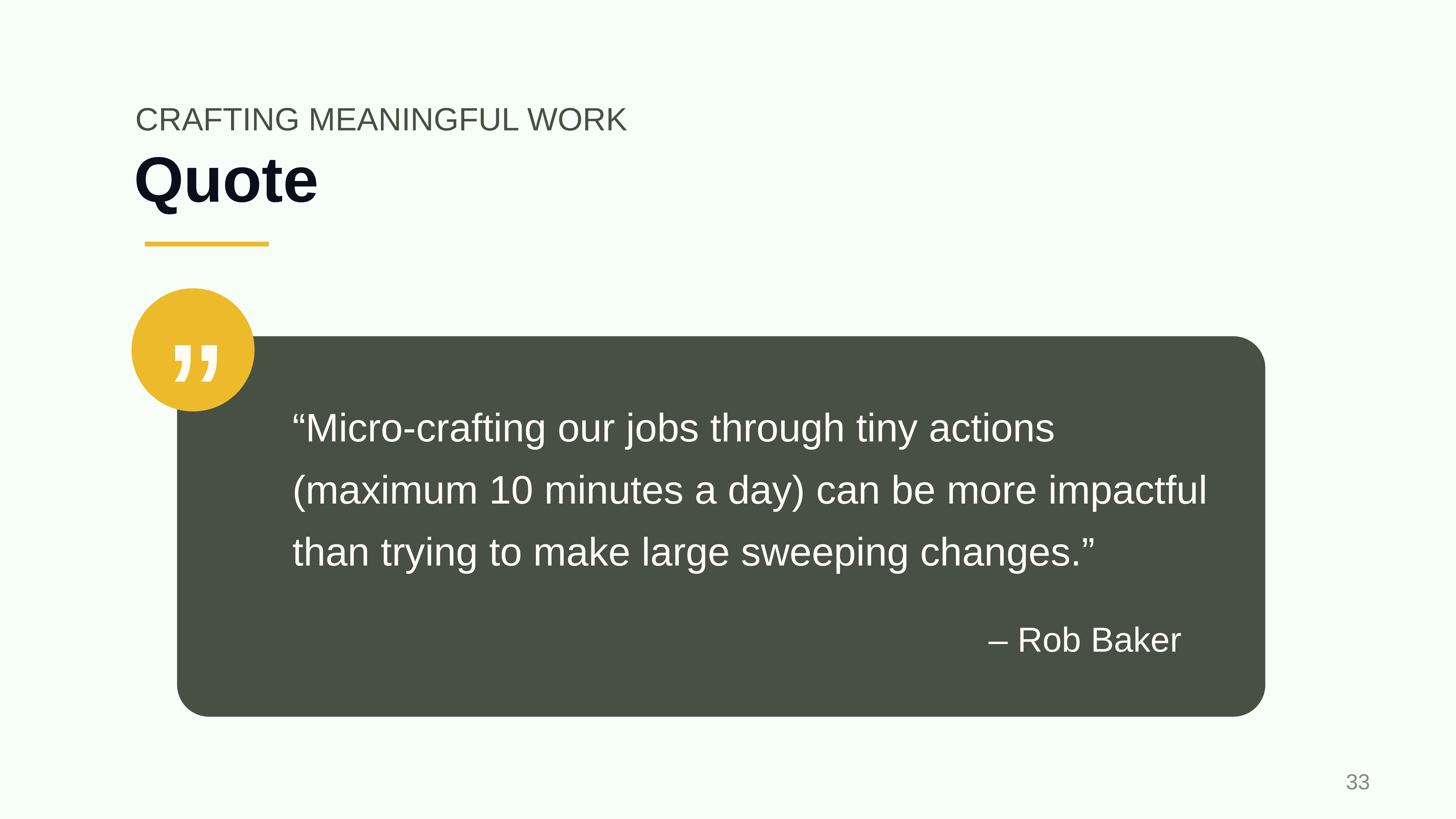

CRAFTING MEANINGFUL WORK
# Quote

”

“Micro-crafting our jobs through tiny actions (maximum 10 minutes a day) can be more impactful than trying to make large sweeping changes.”
– Rob Baker
33